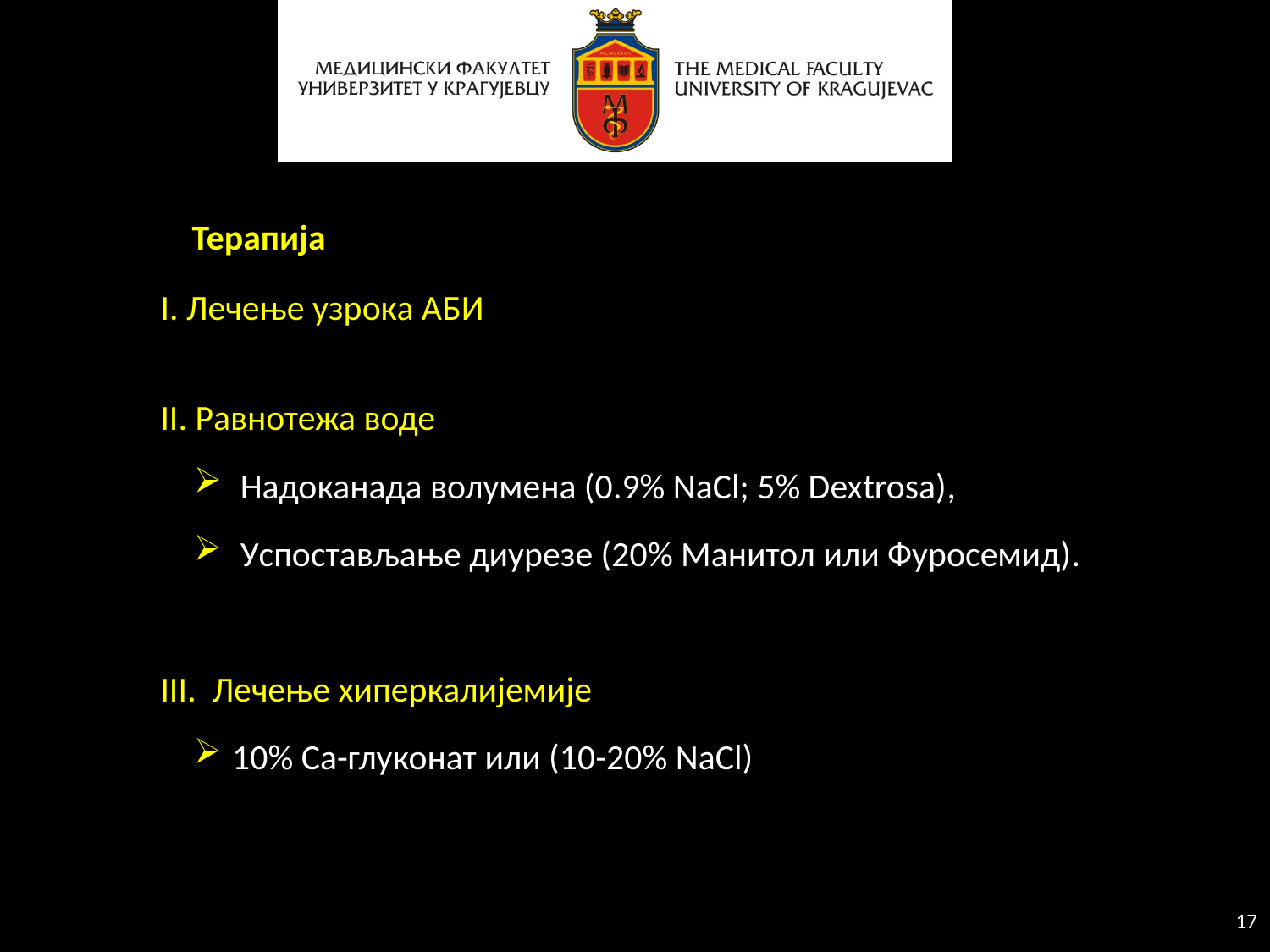

Терапија
I. Лечење узрока АБИ
II. Равнотежа воде
  Надоканада волумена (0.9% NaCl; 5% Dextrosа),
  Успостављање диурезе (20% Манитол или Фуросемид).
III.  Лечење хиперкалијемије
 10% Ca-глуконат или (10-20% NaCl)
17